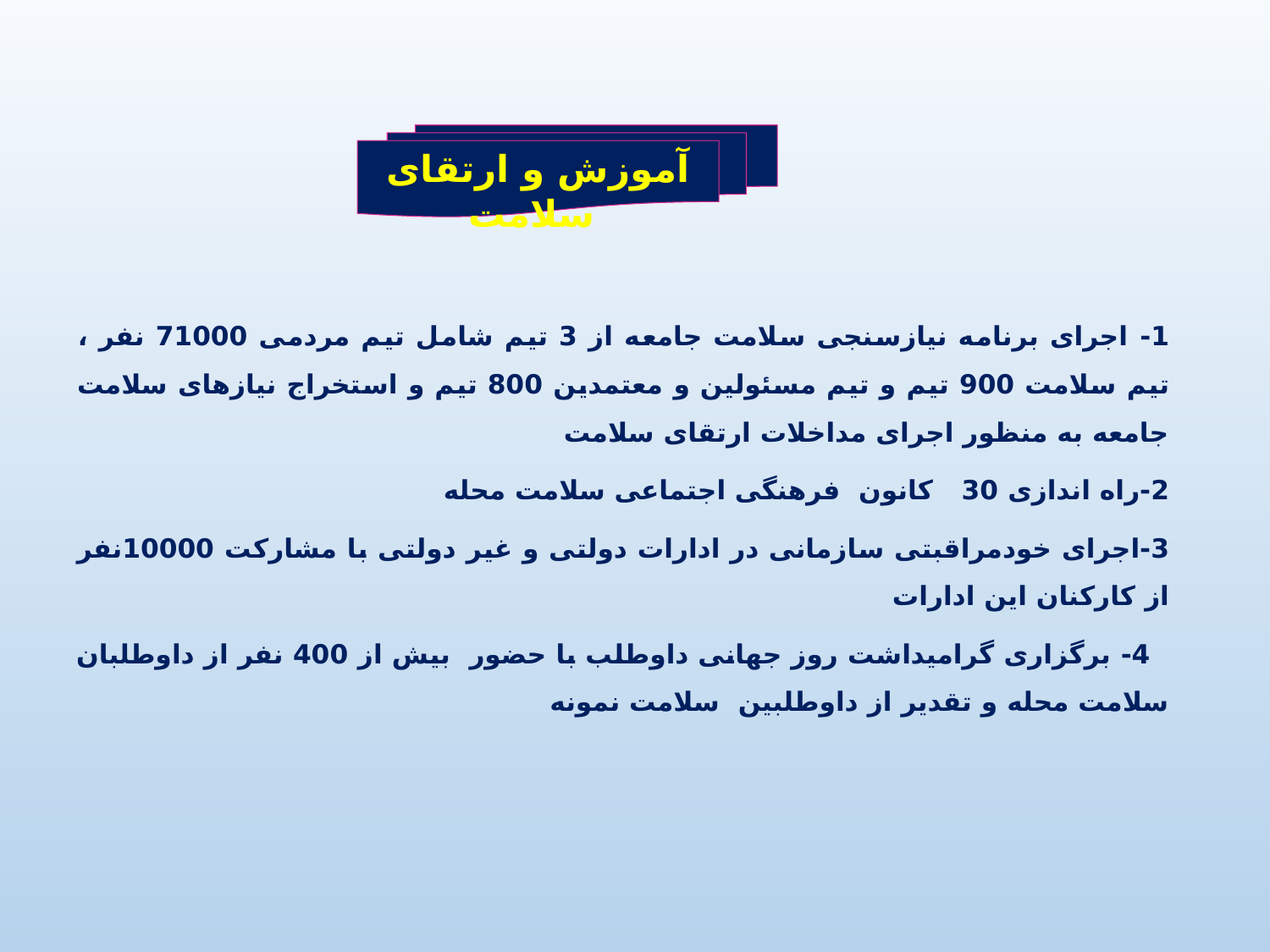

آموزش و ارتقای سلامت
1- اجرای برنامه نیازسنجی سلامت جامعه از 3 تیم شامل تیم مردمی 71000 نفر ، تیم سلامت 900 تیم و تیم مسئولین و معتمدین 800 تیم و استخراج نیازهای سلامت جامعه به منظور اجرای مداخلات ارتقای سلامت
2-راه اندازی 30   کانون  فرهنگی اجتماعی سلامت محله
3-اجرای خودمراقبتی سازمانی در ادارات دولتی و غیر دولتی با مشارکت 10000نفر از کارکنان این ادارات
  4- برگزاری گرامیداشت روز جهانی داوطلب با حضور  بیش از 400 نفر از داوطلبان سلامت محله و تقدیر از داوطلبین  سلامت نمونه